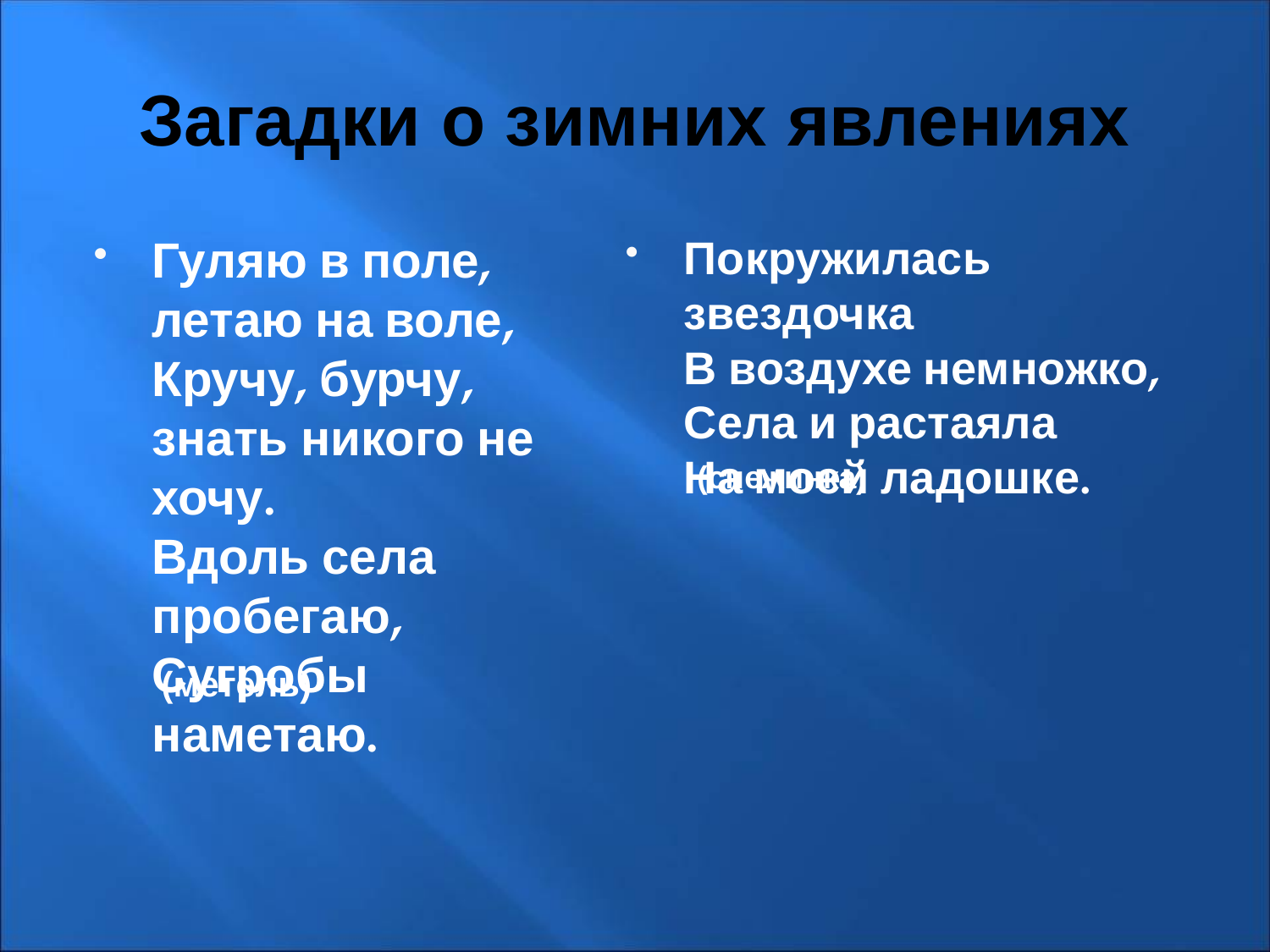

# Загадки о зимних явлениях
Гуляю в поле, летаю на воле,
Кручу, бурчу, знать никого не хочу.
Вдоль села пробегаю,
Сугробы наметаю.
Покружилась звездочка
В воздухе немножко,
Села и растаяла
На моей ладошке.
(снежинка)
(метель)